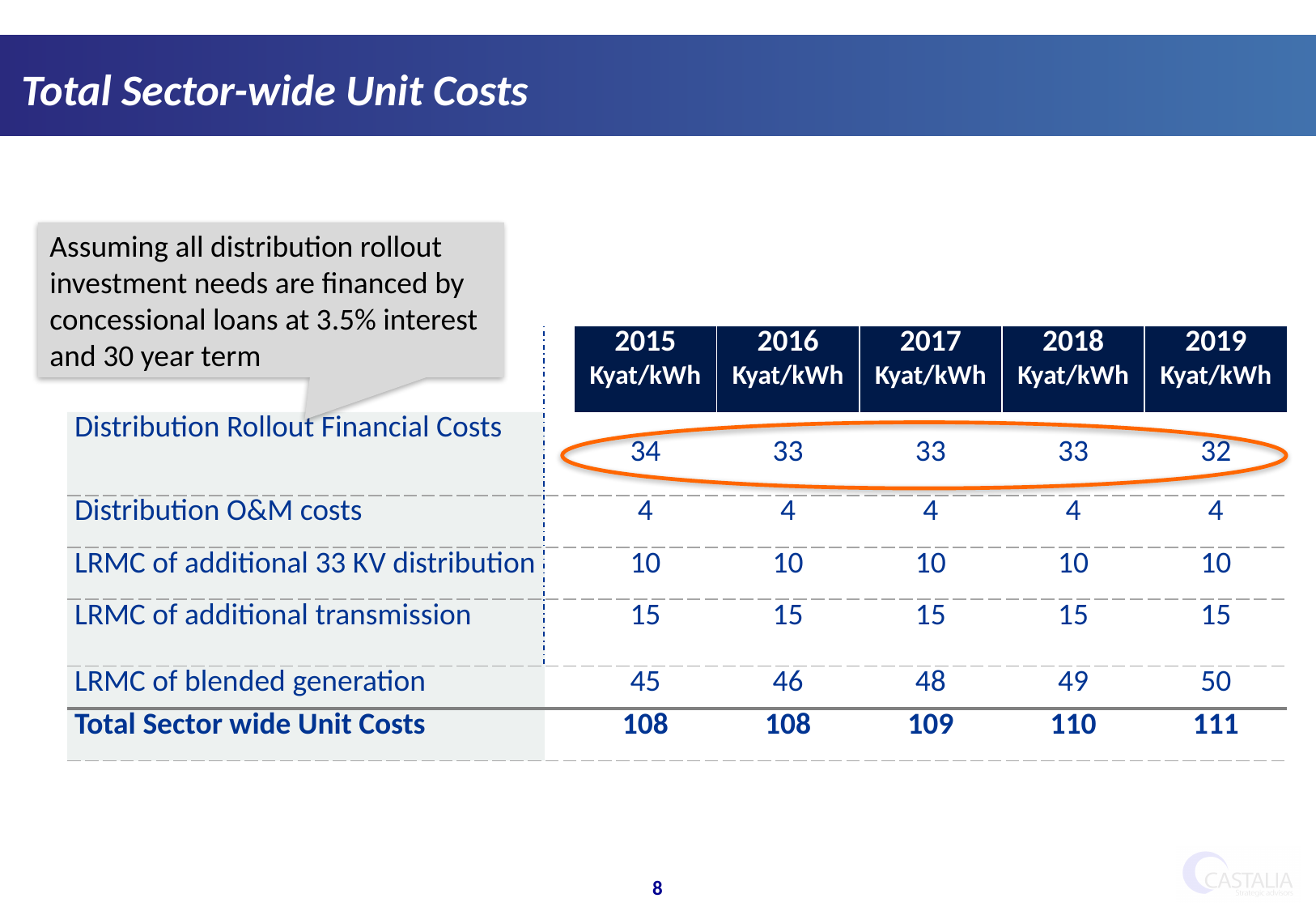

Total Sector-wide Unit Costs
Assuming all distribution rollout investment needs are financed by concessional loans at 3.5% interest and 30 year term
|  |  | 2015 Kyat/kWh | 2016 Kyat/kWh | 2017 Kyat/kWh | 2018 Kyat/kWh | 2019 Kyat/kWh |
| --- | --- | --- | --- | --- | --- | --- |
| Distribution Rollout Financial Costs |  | 34 | 33 | 33 | 33 | 32 |
| Distribution O&M costs |  | 4 | 4 | 4 | 4 | 4 |
| LRMC of additional 33 KV distribution |  | 10 | 10 | 10 | 10 | 10 |
| LRMC of additional transmission |  | 15 | 15 | 15 | 15 | 15 |
| LRMC of blended generation |  | 45 | 46 | 48 | 49 | 50 |
| Total Sector wide Unit Costs |  | 108 | 108 | 109 | 110 | 111 |

8